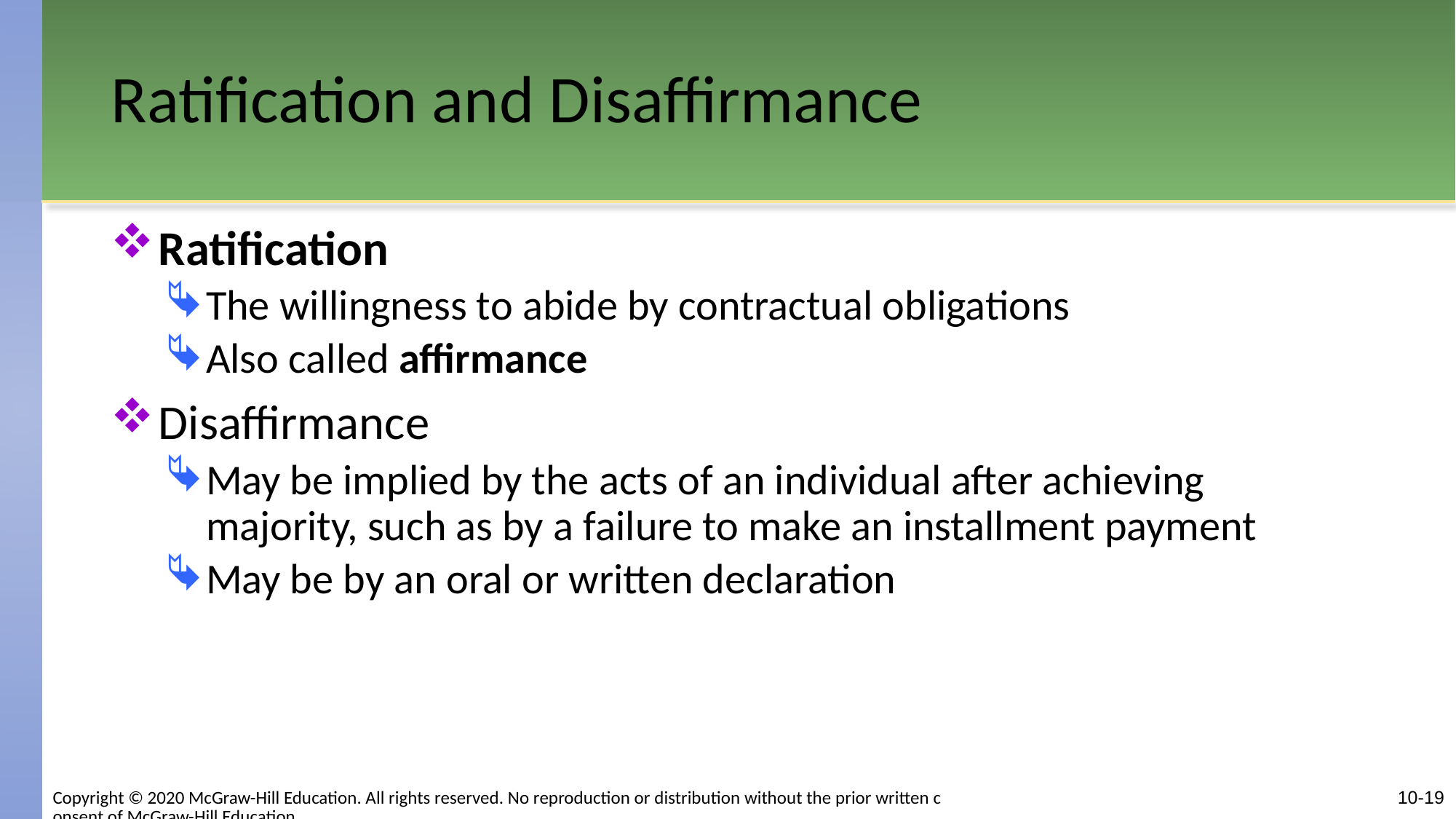

# Ratification and Disaffirmance
Ratification
The willingness to abide by contractual obligations
Also called affirmance
Disaffirmance
May be implied by the acts of an individual after achieving majority, such as by a failure to make an installment payment
May be by an oral or written declaration
Copyright © 2020 McGraw-Hill Education. All rights reserved. No reproduction or distribution without the prior written consent of McGraw-Hill Education.
10-19